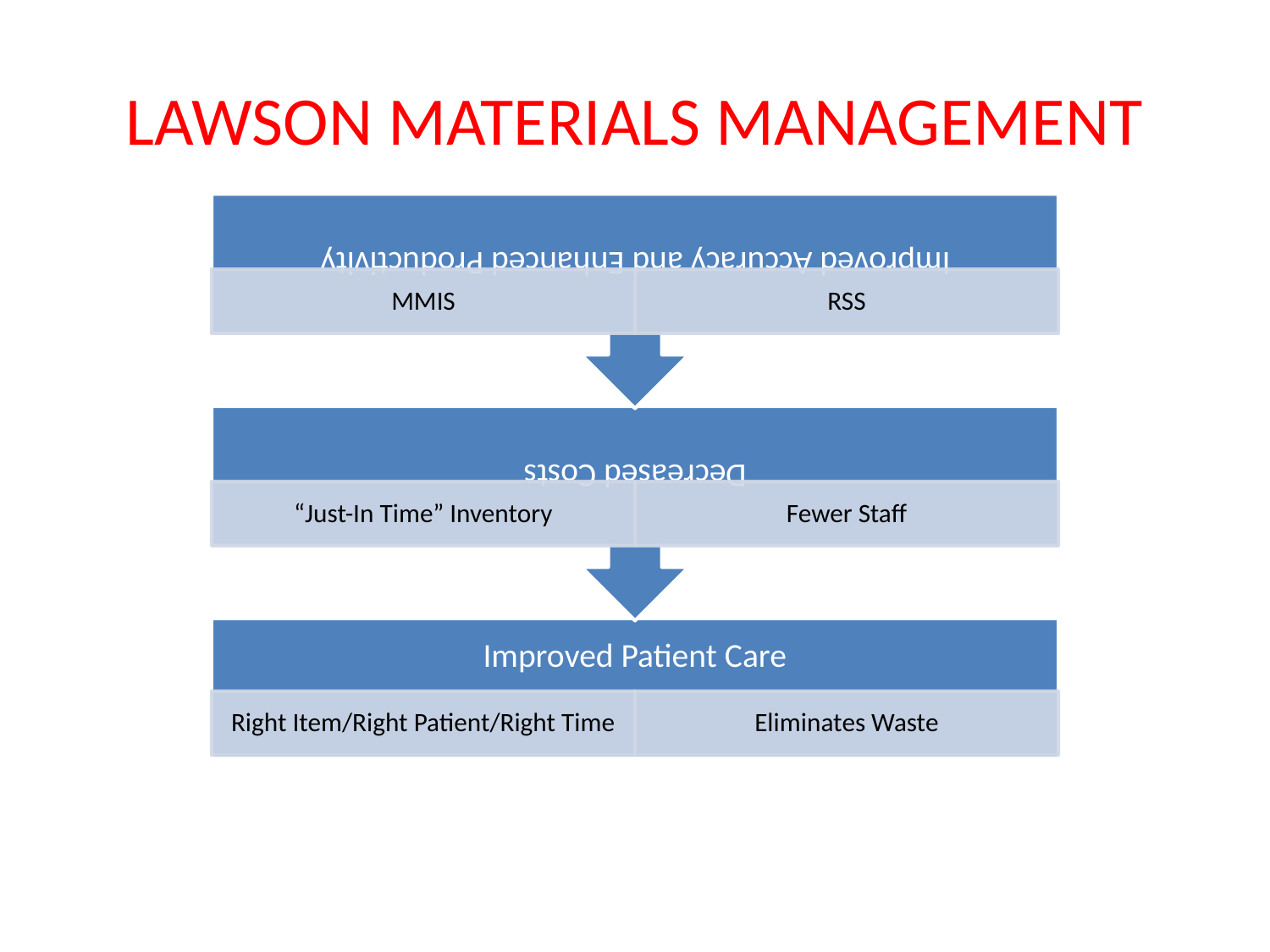

# LAWSON MATERIALS MANAGEMENT
Improved Patient Care
Right Item/Right Patient/Right Time
Eliminates Waste
Decreased Costs
“Just-In Time” Inventory
Fewer Staff
Improved Accuracy and Enhanced Productivity
MMIS
RSS